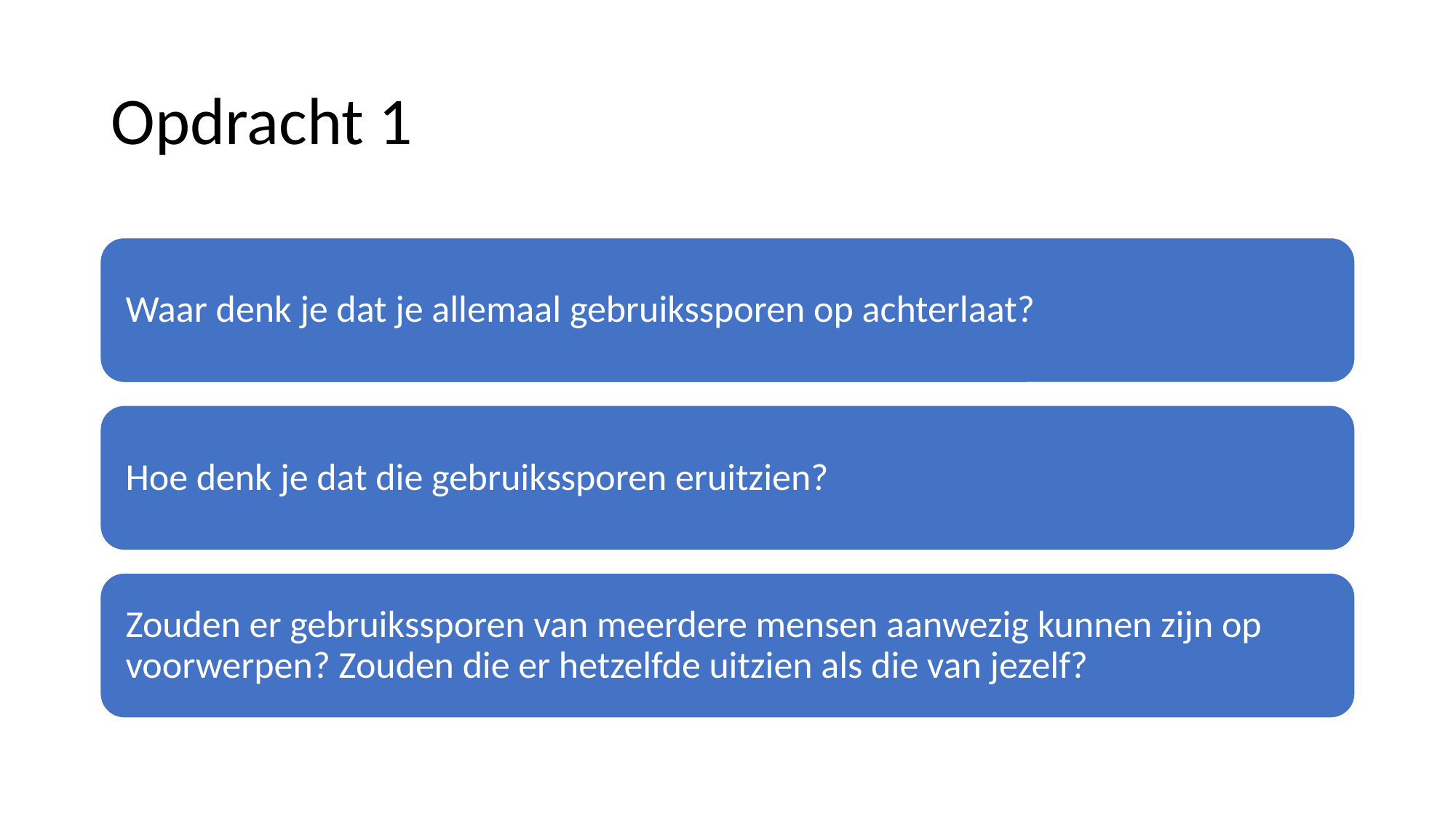

# Opdracht 1
Waar denk je dat je allemaal gebruikssporen op achterlaat?
Hoe denk je dat die gebruikssporen eruitzien?
Zouden er gebruikssporen van meerdere mensen aanwezig kunnen zijn op voorwerpen? Zouden die er hetzelfde uitzien als die van jezelf?